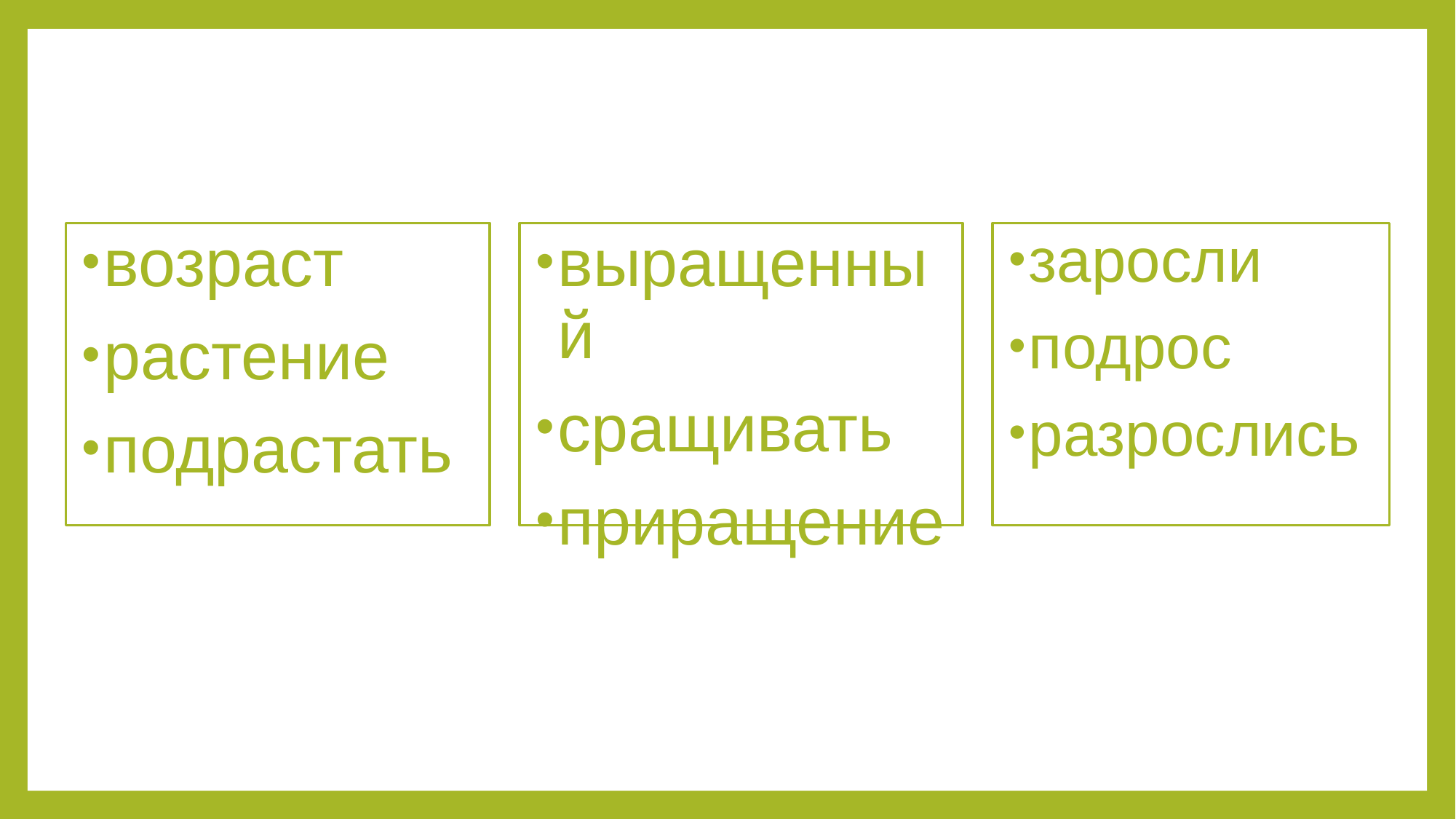

выращенный
сращивать
приращение
заросли
подрос
разрослись
возраст
растение
подрастать